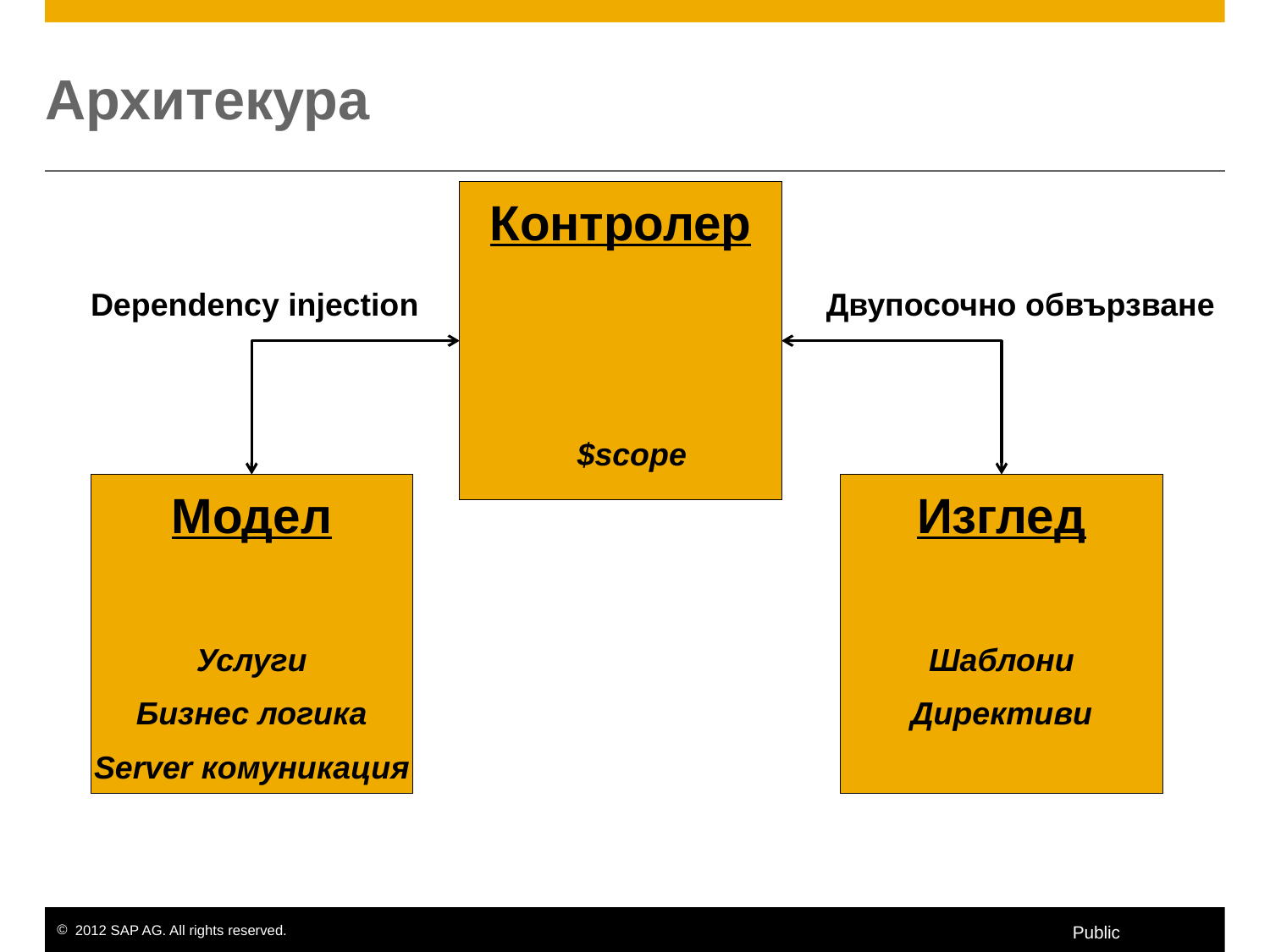

# Архитекура
Контролер
Dependency injection
Двупосочно обвързване
$scope
Модел
Изглед
Услуги
Бизнес логика
Server комуникация
Шаблони
Директиви